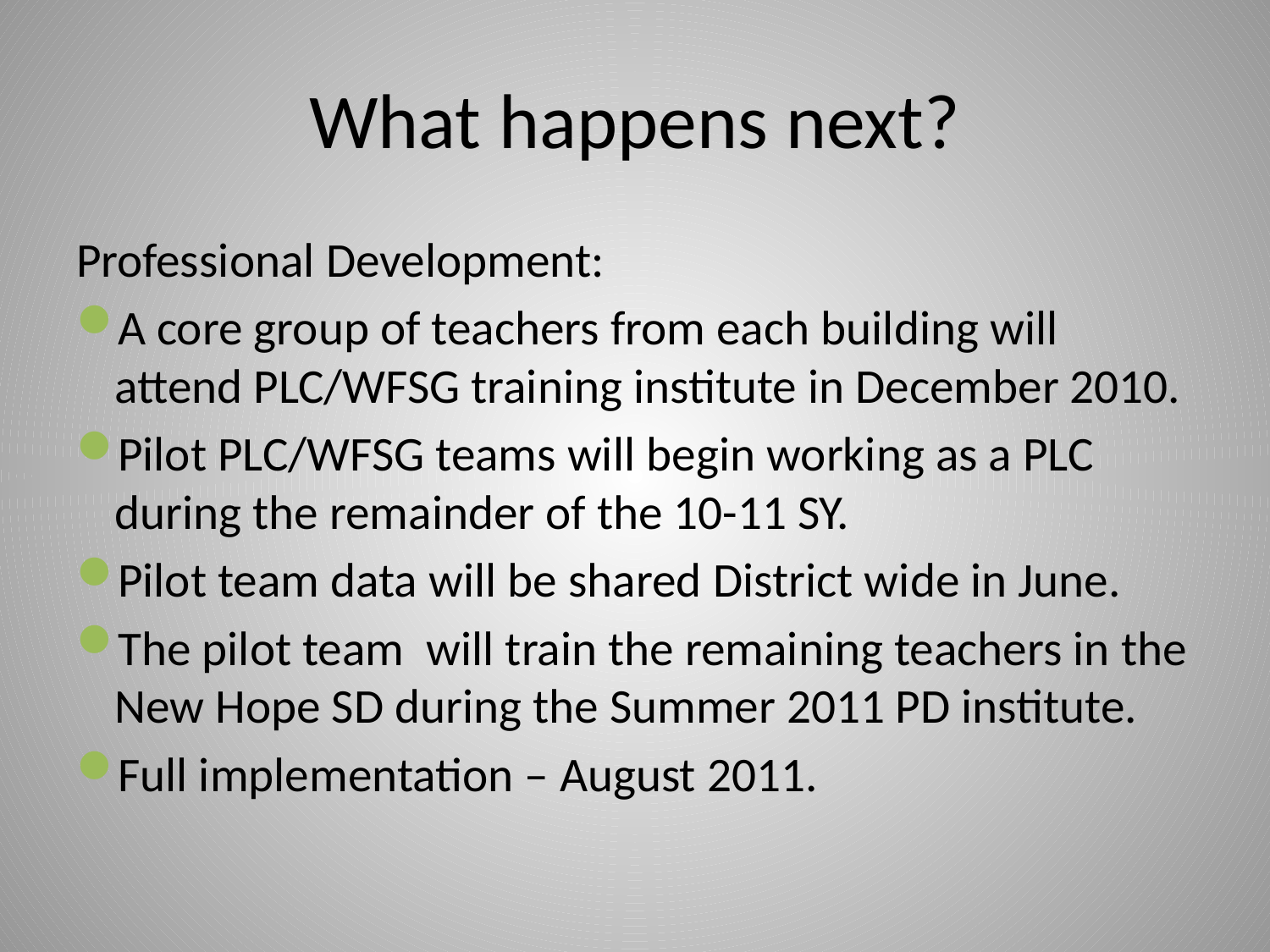

# What happens next?
Professional Development:
A core group of teachers from each building will attend PLC/WFSG training institute in December 2010.
Pilot PLC/WFSG teams will begin working as a PLC during the remainder of the 10-11 SY.
Pilot team data will be shared District wide in June.
The pilot team  will train the remaining teachers in the New Hope SD during the Summer 2011 PD institute.
Full implementation – August 2011.